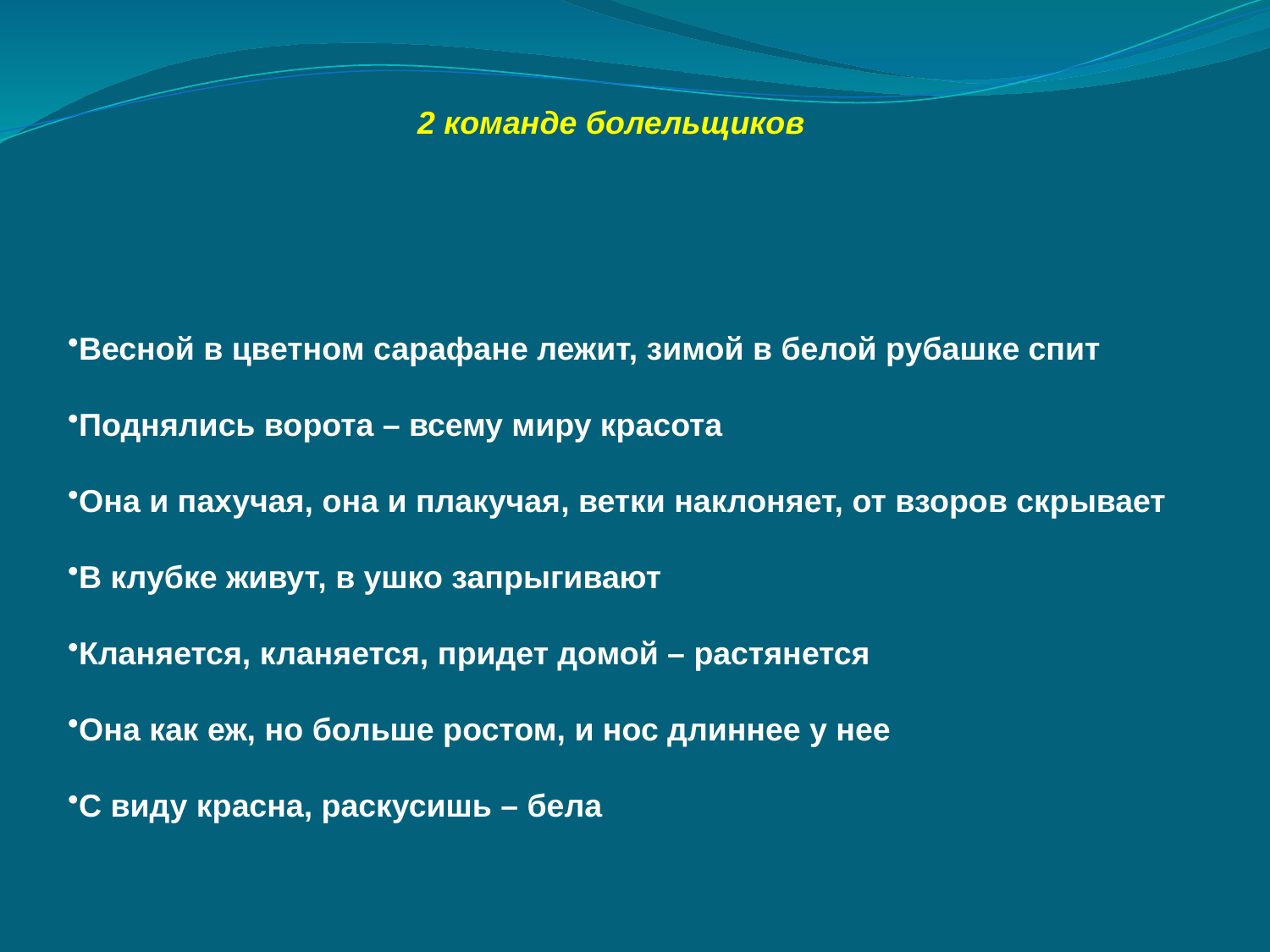

2 команде болельщиков

Весной в цветном сарафане лежит, зимой в белой рубашке спит

Поднялись ворота – всему миру красота

Она и пахучая, она и плакучая, ветки наклоняет, от взоров скрывает

В клубке живут, в ушко запрыгивают

Кланяется, кланяется, придет домой – растянется

Она как еж, но больше ростом, и нос длиннее у нее

С виду красна, раскусишь – бела